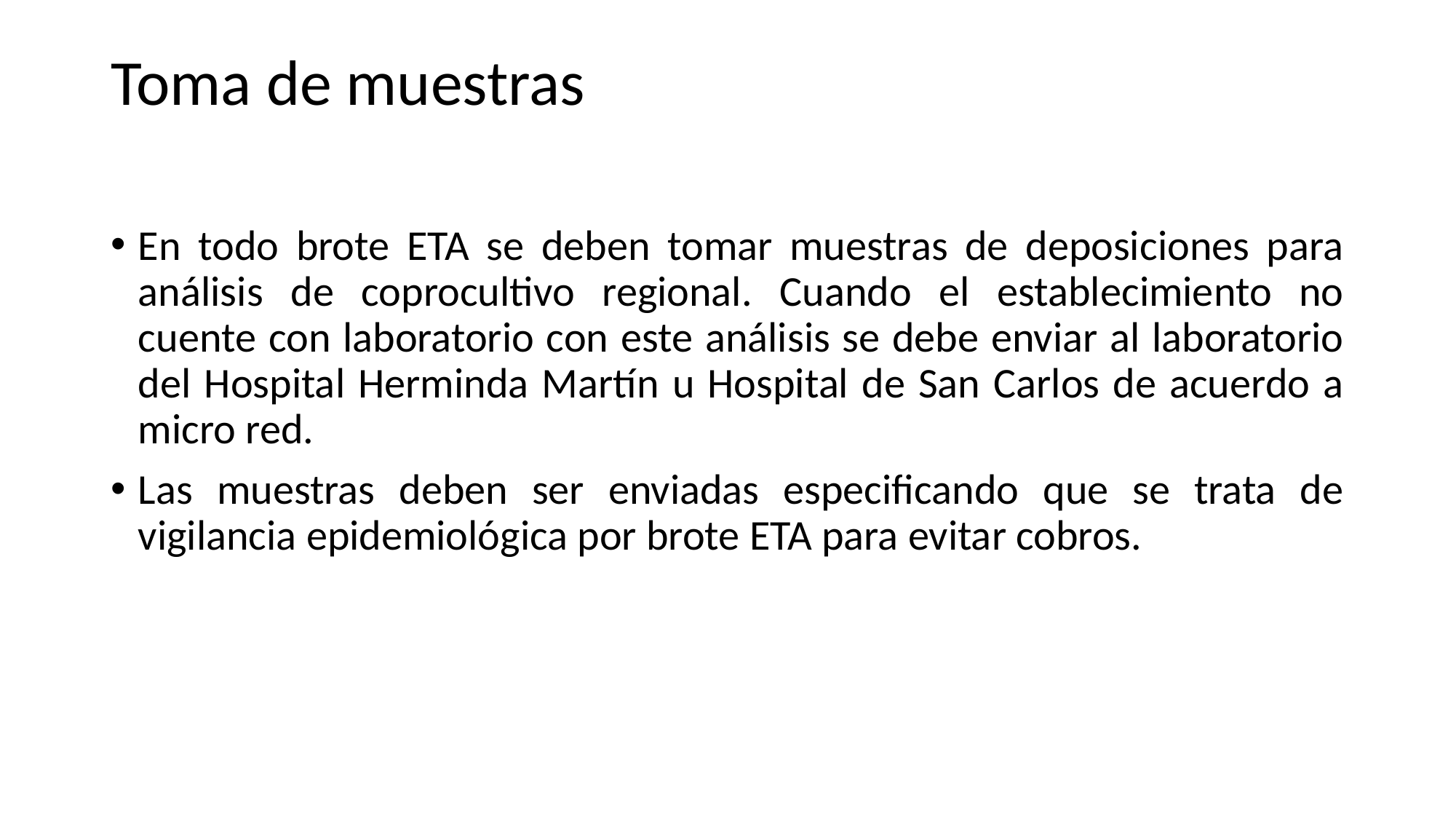

# Toma de muestras
En todo brote ETA se deben tomar muestras de deposiciones para análisis de coprocultivo regional. Cuando el establecimiento no cuente con laboratorio con este análisis se debe enviar al laboratorio del Hospital Herminda Martín u Hospital de San Carlos de acuerdo a micro red.
Las muestras deben ser enviadas especificando que se trata de vigilancia epidemiológica por brote ETA para evitar cobros.